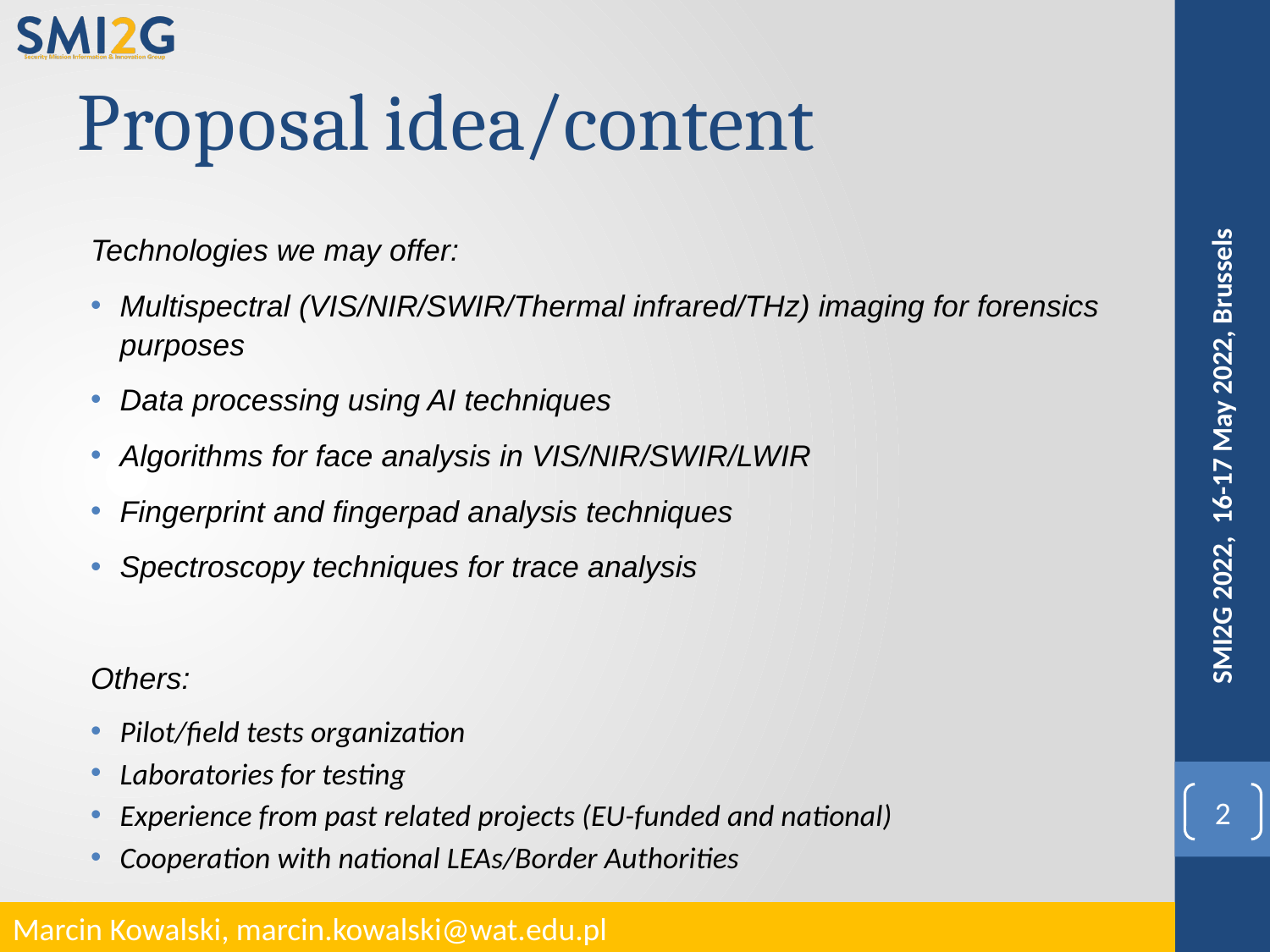

# Proposal idea/content
Technologies we may offer:
Multispectral (VIS/NIR/SWIR/Thermal infrared/THz) imaging for forensics purposes
Data processing using AI techniques
Algorithms for face analysis in VIS/NIR/SWIR/LWIR
Fingerprint and fingerpad analysis techniques
Spectroscopy techniques for trace analysis

Others:
Pilot/field tests organization
Laboratories for testing
Experience from past related projects (EU-funded and national)
Cooperation with national LEAs/Border Authorities
SMI2G 2022,  16-17 May 2022, Brussels
2
Marcin Kowalski, marcin.kowalski@wat.edu.pl